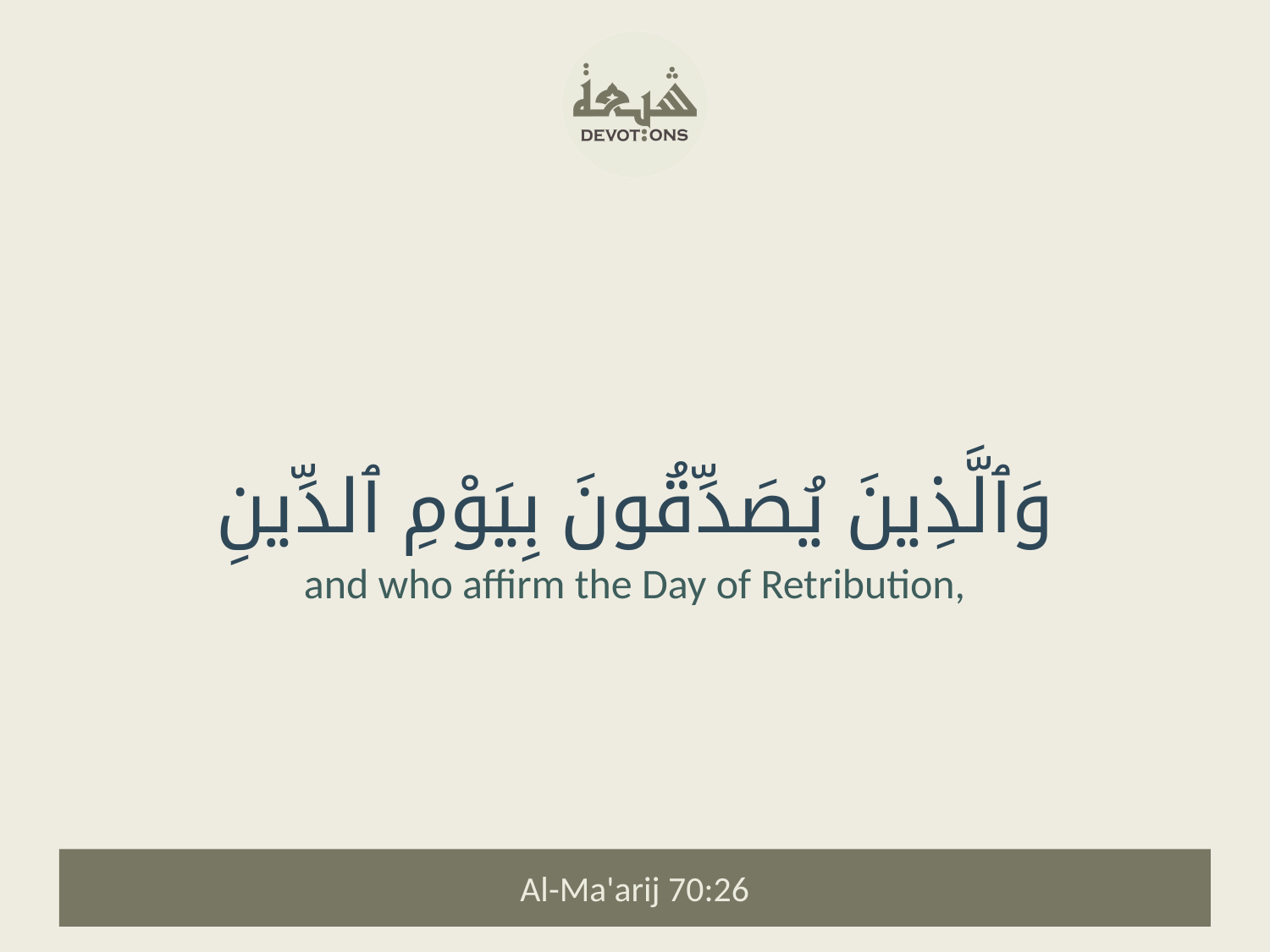

وَٱلَّذِينَ يُصَدِّقُونَ بِيَوْمِ ٱلدِّينِ
and who affirm the Day of Retribution,
Al-Ma'arij 70:26